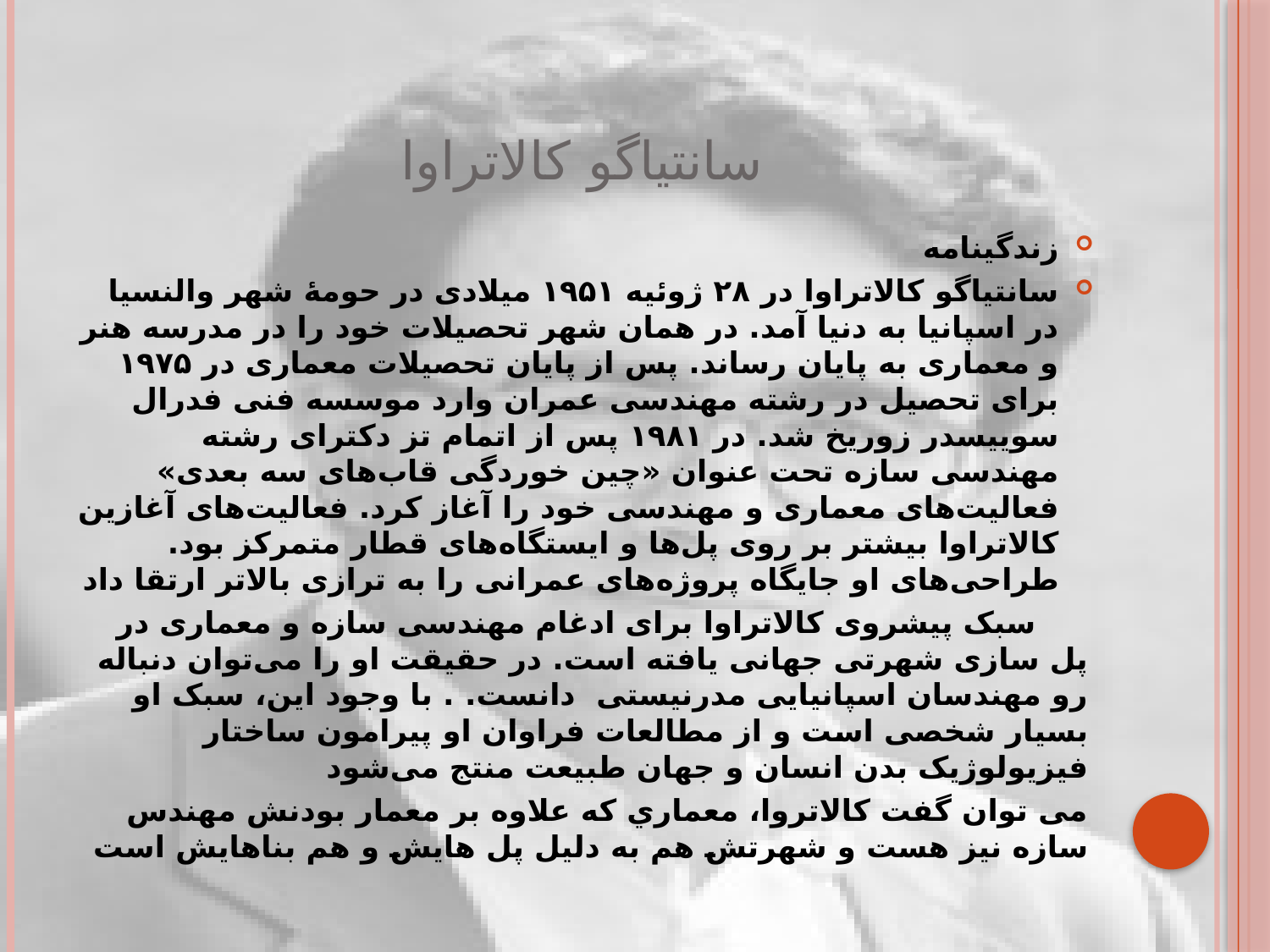

# سانتیاگو کالاتراوا
زندگینامه
سانتیاگو کالاتراوا در ۲۸ ژوئیه ۱۹۵۱ میلادی در حومهٔ شهر والنسیا در اسپانیا به دنیا آمد. در همان شهر تحصیلات خود را در مدرسه هنر و معماری به پایان رساند. پس از پایان تحصیلات معماری در ۱۹۷۵ برای تحصیل در رشته مهندسی عمران وارد موسسه فنی فدرال سوییسدر زوریخ شد. در ۱۹۸۱ پس از اتمام تز دکترای رشته مهندسی سازه تحت عنوان «چین خوردگی قاب‌های سه بعدی» فعالیت‌های معماری و مهندسی خود را آغاز کرد. فعالیت‌های آغازین کالاتراوا بیشتر بر روی پل‌ها و ایستگاه‌های قطار متمرکز بود. طراحی‌های او جایگاه پروژه‌های عمرانی را به ترازی بالاتر ارتقا داد
     سبک پیشروی کالاتراوا برای ادغام مهندسی سازه و معماری در پل سازی شهرتی جهانی یافته است. در حقیقت او را می‌توان دنباله رو مهندسان اسپانیایی مدرنیستی  دانست. . با وجود این، سبک او بسیار شخصی است و از مطالعات فراوان او پیرامون ساختار فیزیولوژیک بدن انسان و جهان طبیعت منتج می‌شود
می توان گفت كالاتروا، معماري كه علاوه بر معمار بودنش مهندس سازه نيز هست و شهرتش هم به دليل پل هايش و هم بناهايش است